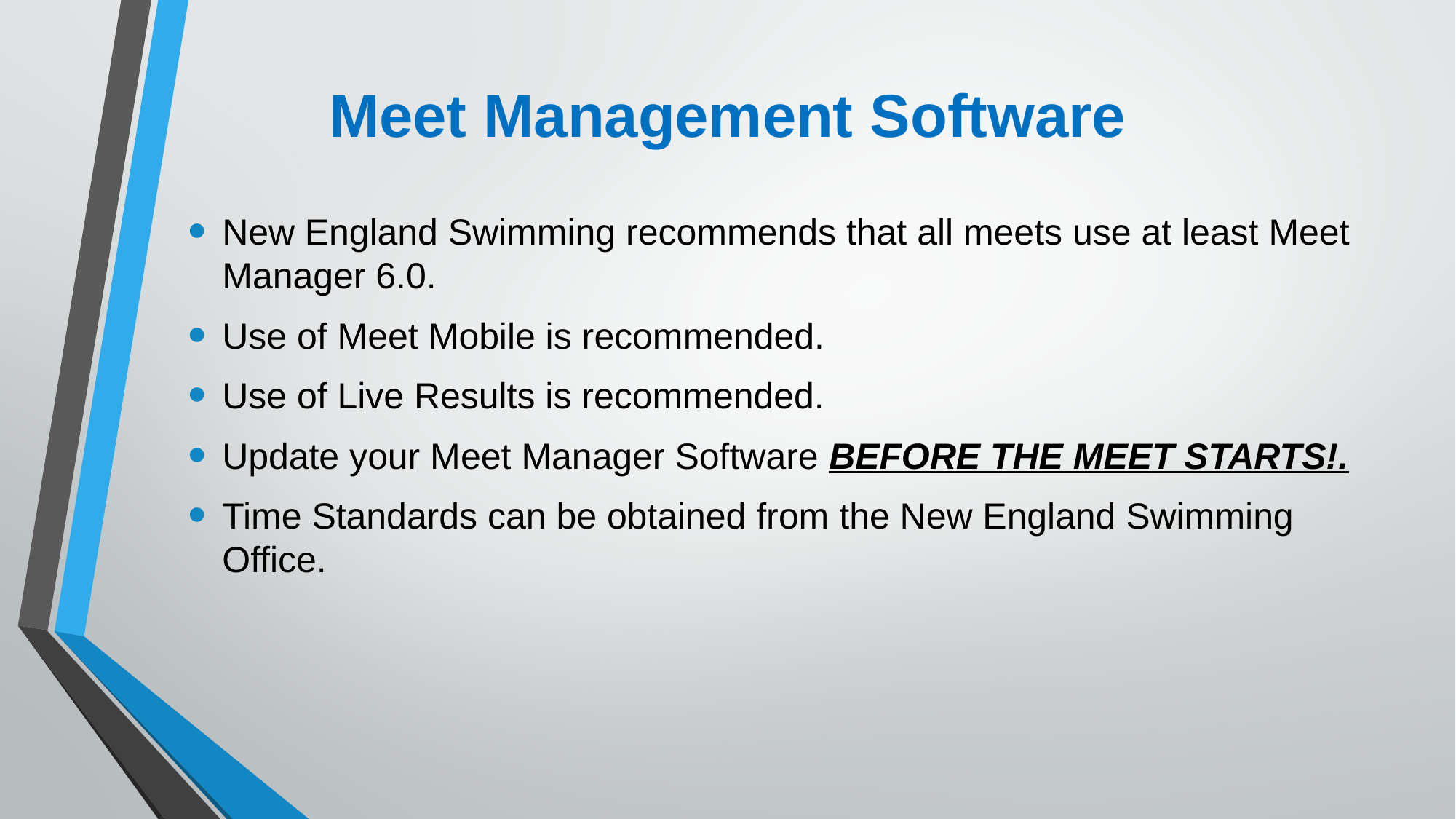

# Meet Management Software
New England Swimming recommends that all meets use at least Meet Manager 6.0.
Use of Meet Mobile is recommended.
Use of Live Results is recommended.
Update your Meet Manager Software BEFORE THE MEET STARTS!.
Time Standards can be obtained from the New England Swimming Office.